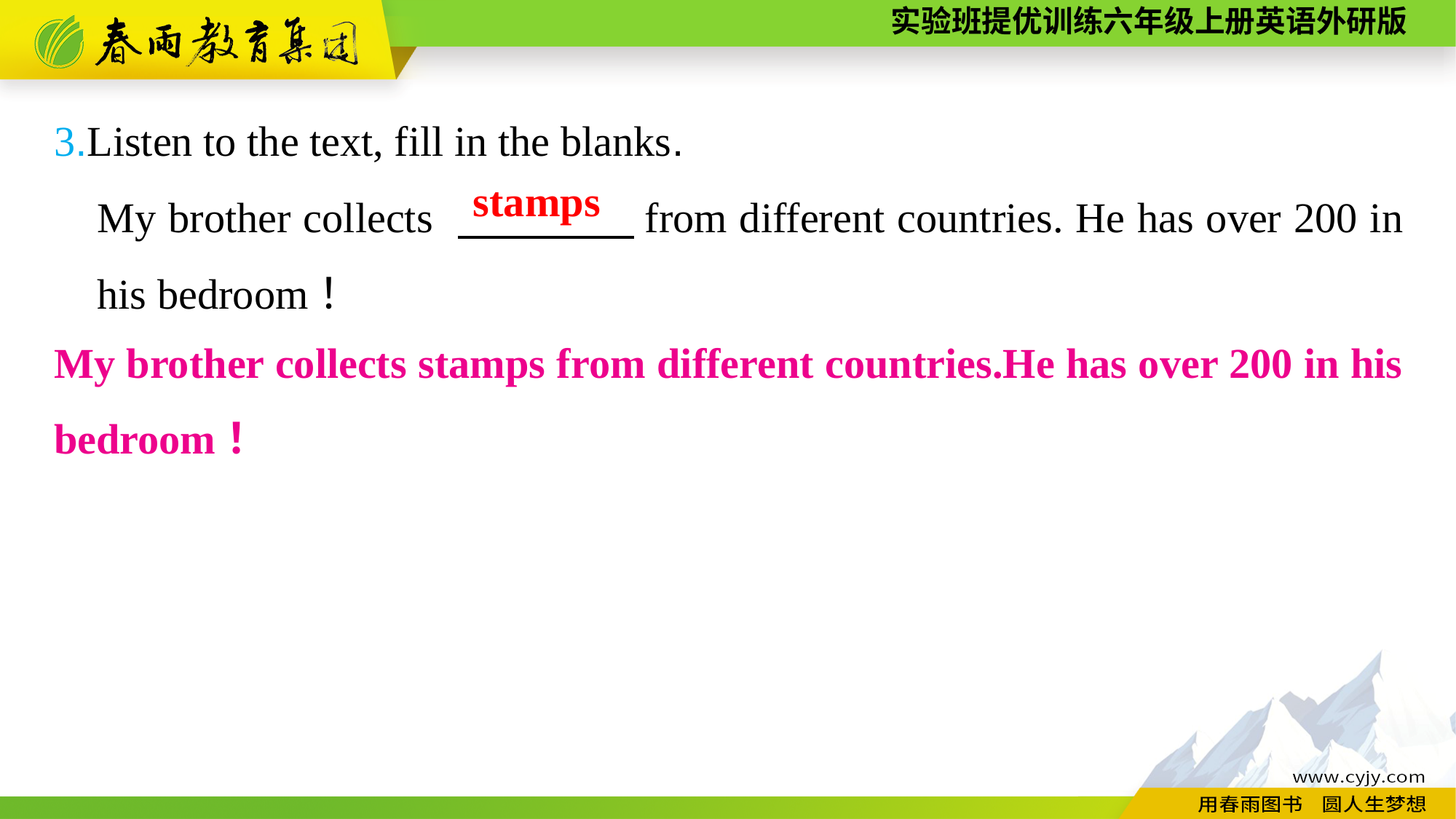

3.Listen to the text, fill in the blanks.
My brother collects 　　　　from different countries. He has over 200 in his bedroom！
stamps
My brother collects stamps from different countries.He has over 200 in his bedroom！